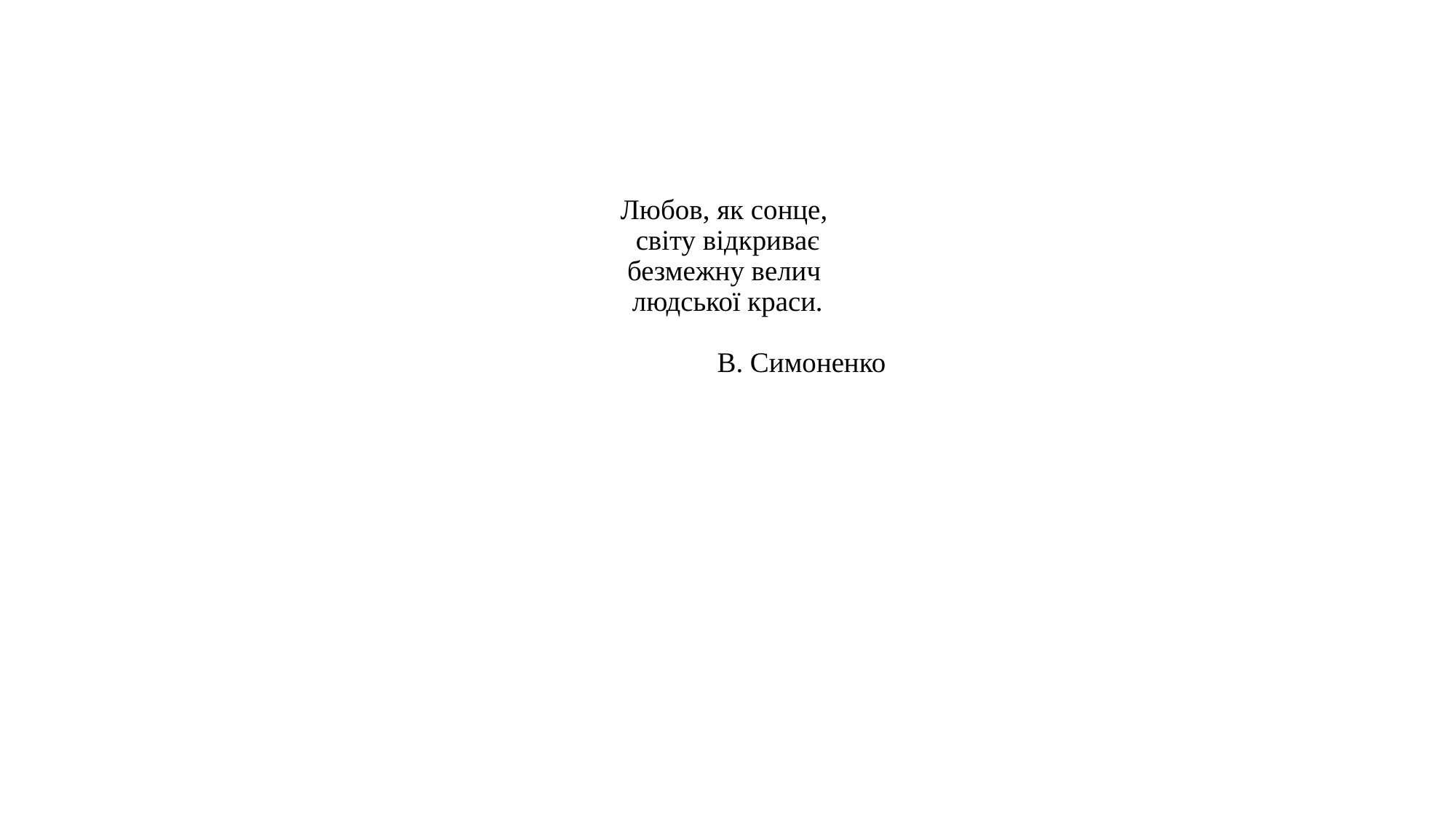

# Любов, як сонце, світу відкриває безмежну велич людської краси. В. Симоненко